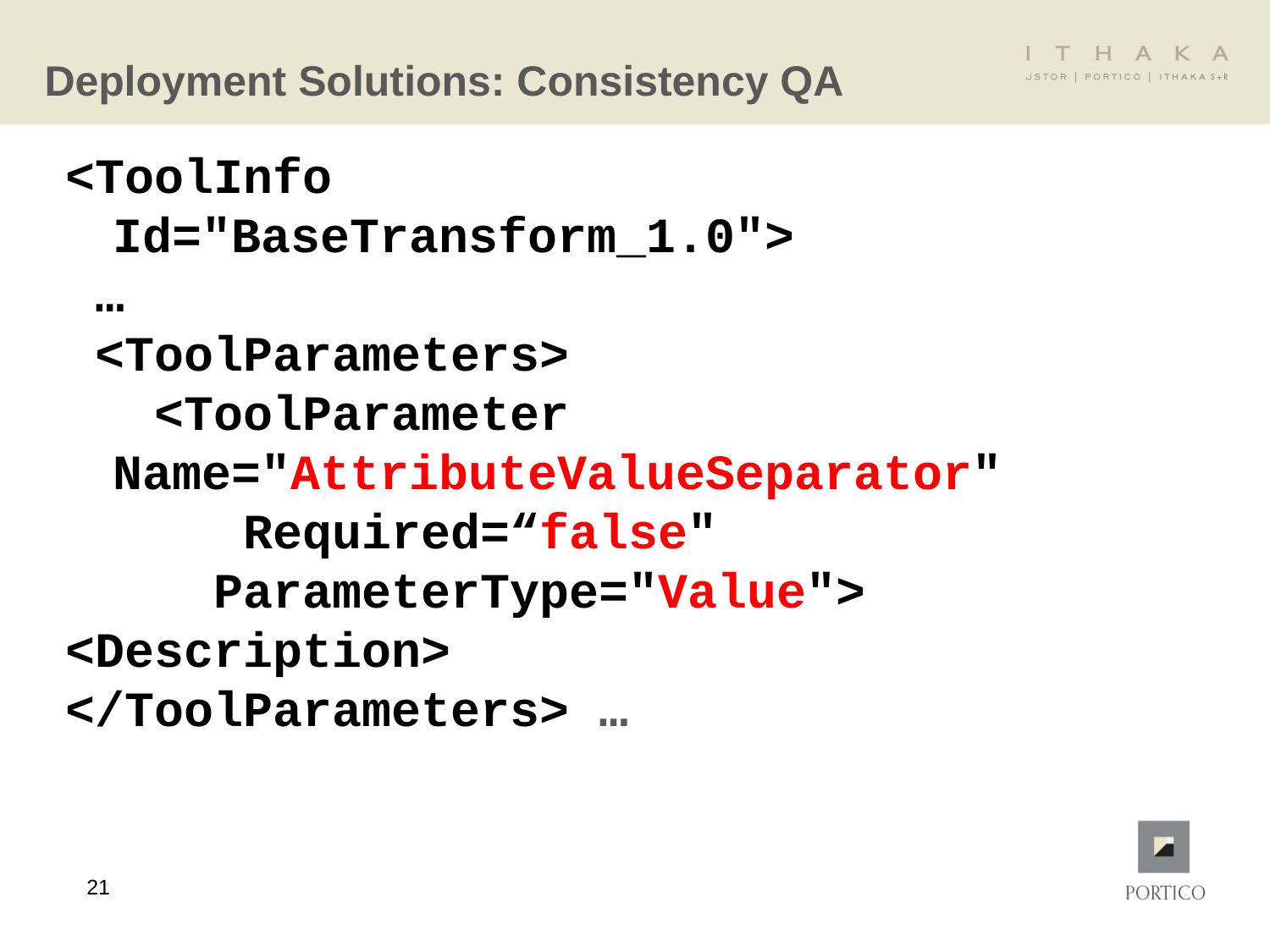

# Deployment Solutions: Consistency QA
<ToolInfo Id="BaseTransform_1.0">
 …
 <ToolParameters>
   <ToolParameter Name="AttributeValueSeparator"
      Required=“false"
     ParameterType="Value">
<Description>
</ToolParameters> …
21